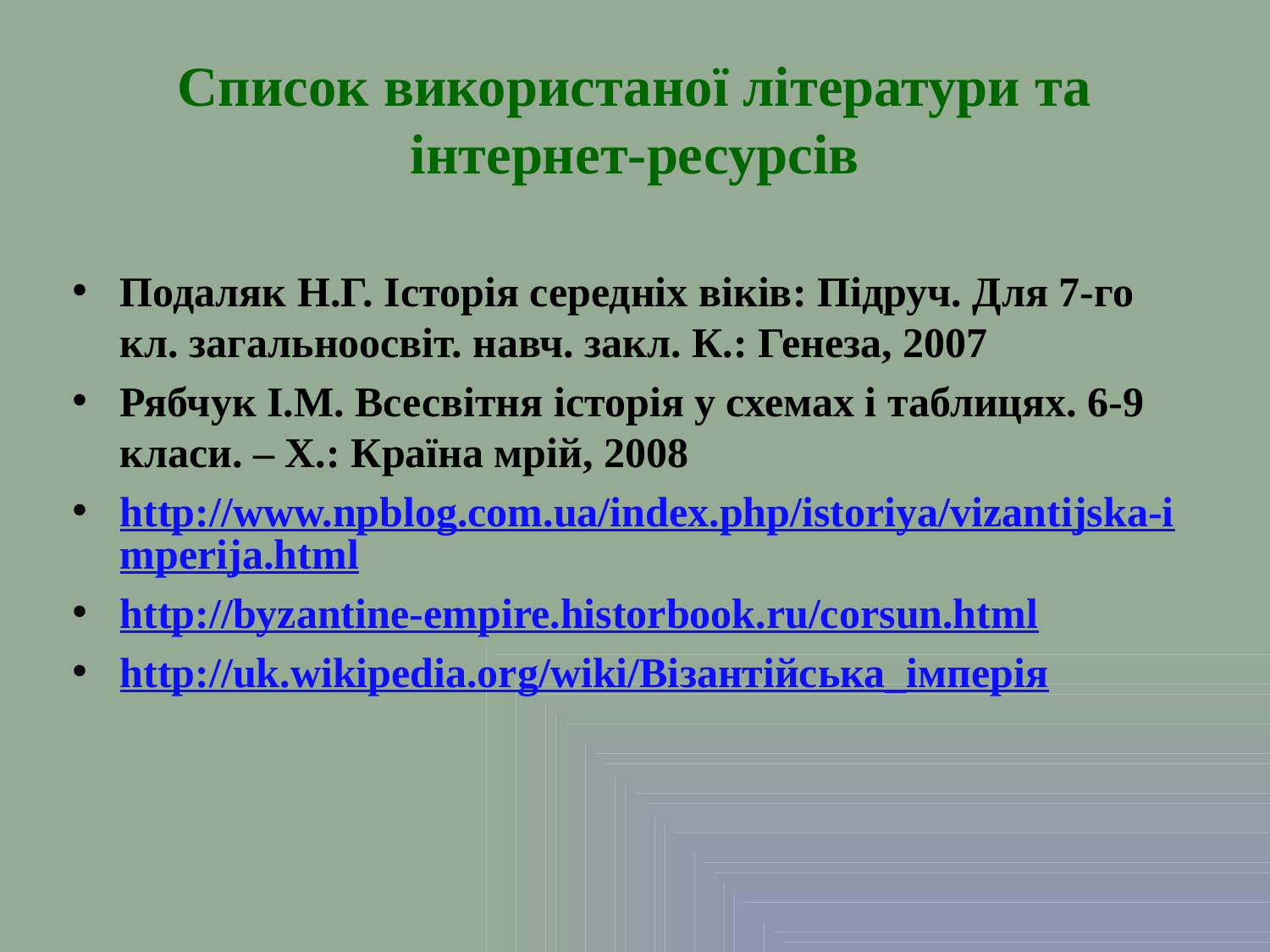

# Список використаної літератури та інтернет-ресурсів
Подаляк Н.Г. Історія середніх віків: Підруч. Для 7-го кл. загальноосвіт. навч. закл. К.: Генеза, 2007
Рябчук І.М. Всесвітня історія у схемах і таблицях. 6-9 класи. – Х.: Країна мрій, 2008
http://www.npblog.com.ua/index.php/istoriya/vizantijska-imperija.html
http://byzantine-empire.historbook.ru/corsun.html
http://uk.wikipedia.org/wiki/Візантійська_імперія